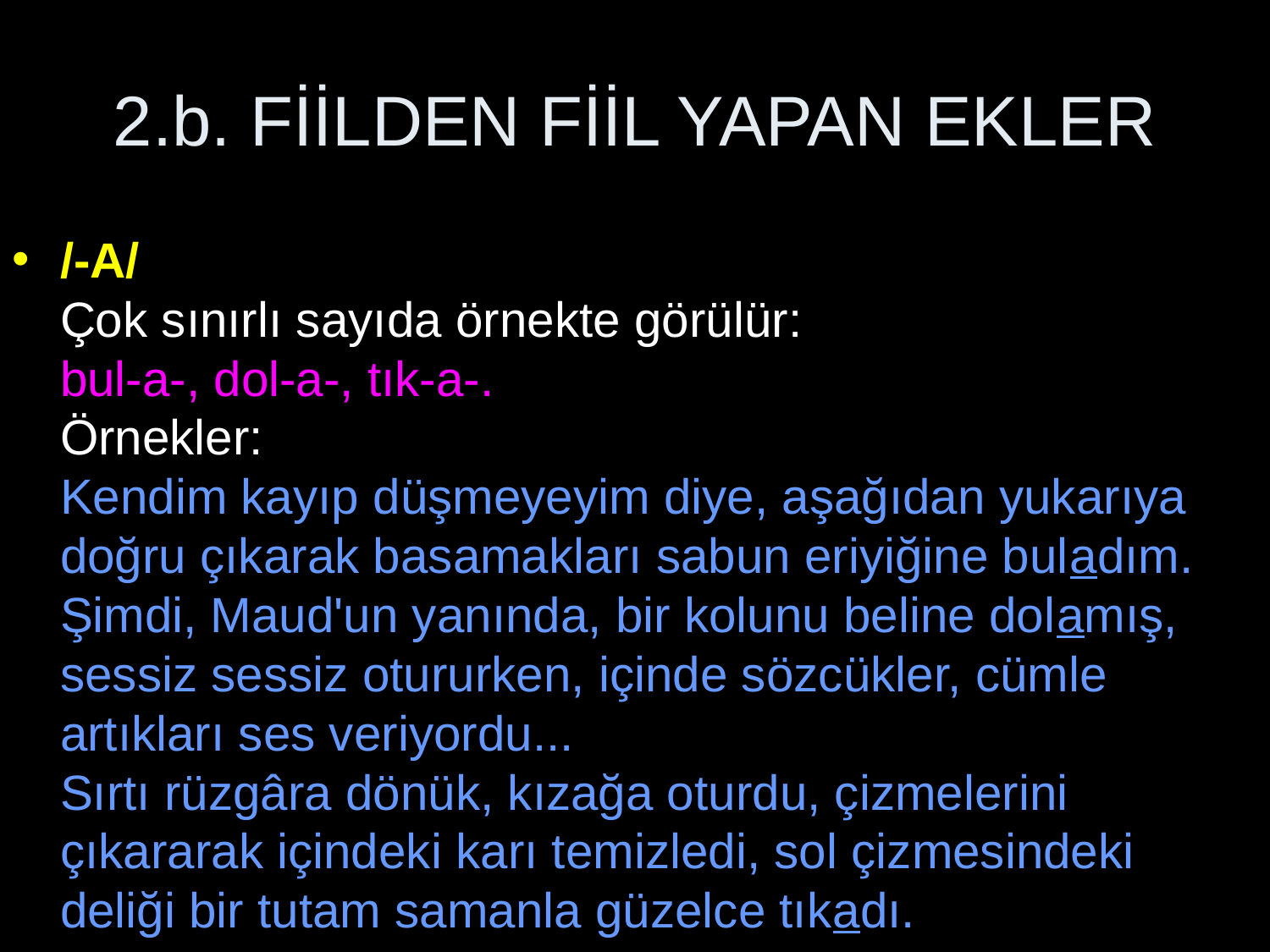

# 2.b. FİİLDEN FİİL YAPAN EKLER
/-A/
Çok sınırlı sayıda örnekte görülür:
bul-a-, dol-a-, tık-a-.
Örnekler:
Kendim kayıp düşmeyeyim diye, aşağıdan yukarıya doğru çıkarak basamakları sabun eriyiğine buladım.
Şimdi, Maud'un yanında, bir kolunu beline dolamış, sessiz sessiz otururken, içinde sözcükler, cümle artıkları ses veriyordu...
Sırtı rüzgâra dönük, kızağa oturdu, çizmelerini çıkararak içindeki karı temizledi, sol çizmesindeki deliği bir tutam samanla güzelce tıkadı.